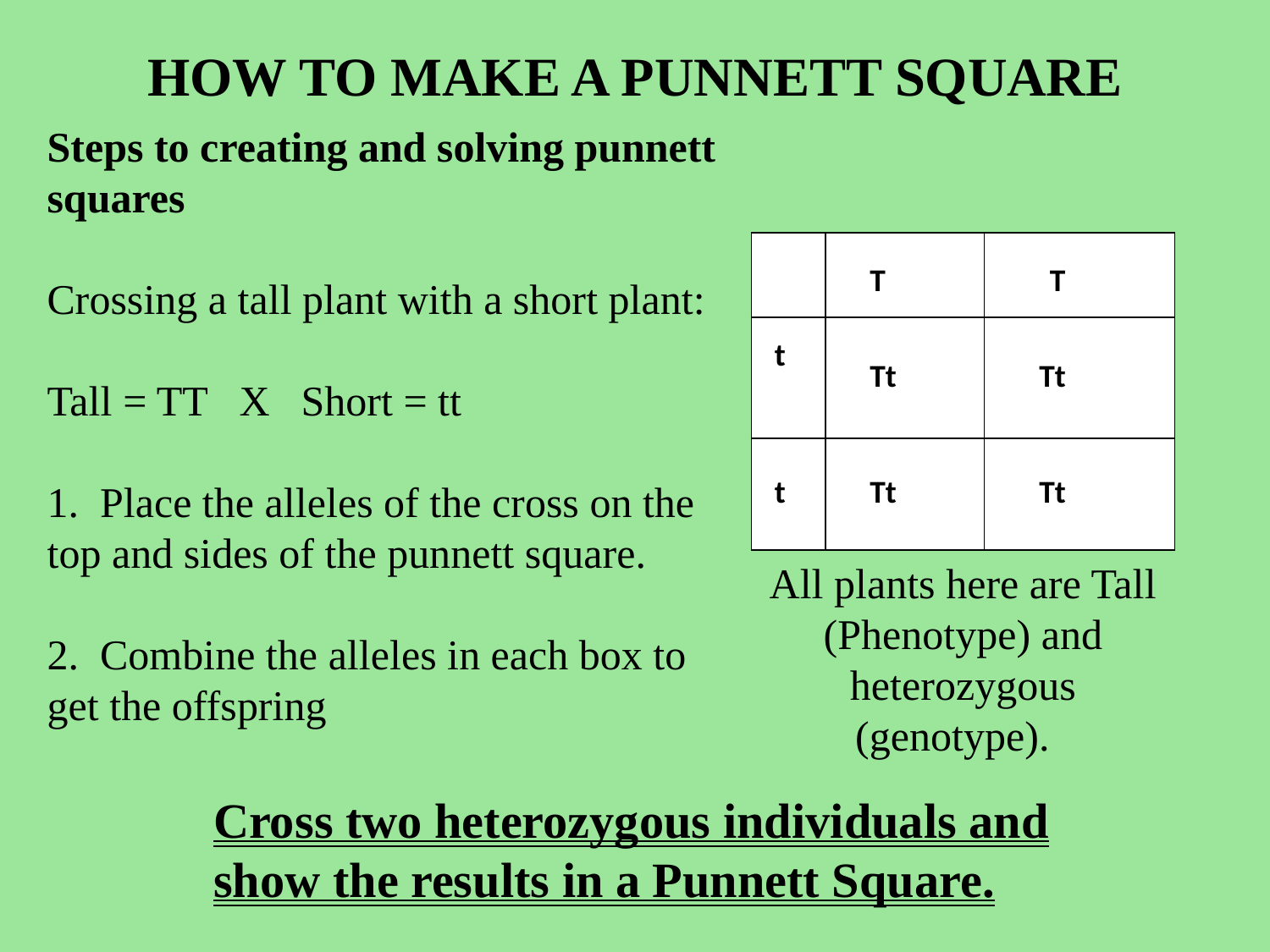

# HOW TO MAKE A PUNNETT SQUARE
Steps to creating and solving punnett squares

Crossing a tall plant with a short plant:

Tall = TT   X	Short = tt

1.  Place the alleles of the cross on the top and sides of the punnett square.

2.  Combine the alleles in each box to get the offspring
|  |  |  |
| --- | --- | --- |
|  |  |  |
|  |  |  |
T
T
t
Tt
Tt
t
Tt
Tt
All plants here are Tall (Phenotype) and heterozygous (genotype).

Cross two heterozygous individuals and show the results in a Punnett Square.